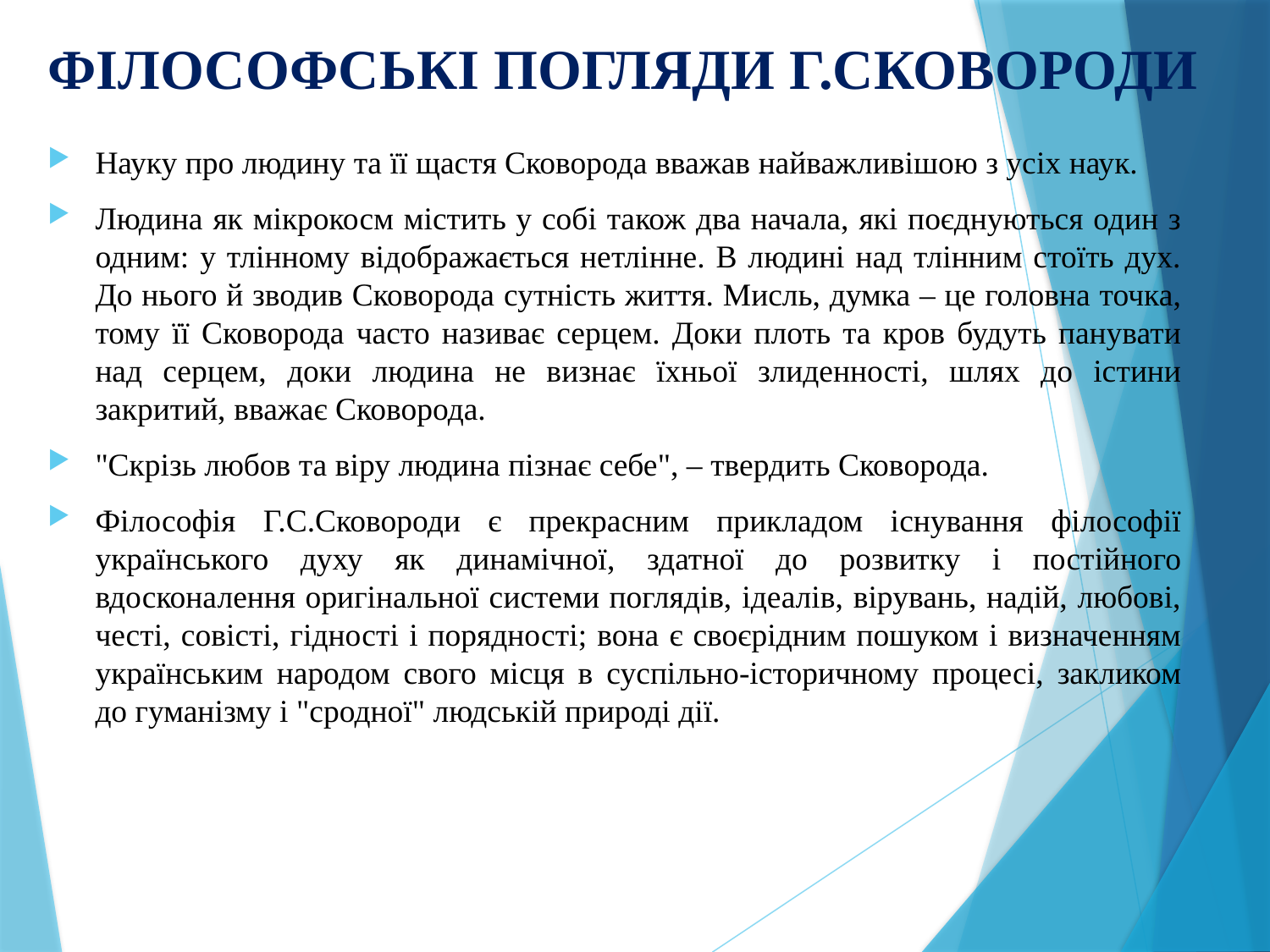

# ФІЛОСОФСЬКІ ПОГЛЯДИ Г.СКОВОРОДИ
Науку про людину та її щастя Сковорода вважав найважливішою з усіх наук.
Людина як мікрокосм містить у собі також два начала, які поєднуються один з одним: у тлінному відображається нетлінне. В людині над тлінним стоїть дух. До нього й зводив Сковорода сутність життя. Мисль, думка – це головна точка, тому її Сковорода часто називає серцем. Доки плоть та кров будуть панувати над серцем, доки людина не визнає їхньої злиденності, шлях до істини закритий, вважає Сковорода.
"Скрізь любов та віру людина пізнає себе", – твердить Сковорода.
Філософія Г.С.Сковороди є прекрасним прикладом існування філософії українського духу як динамічної, здатної до розвитку і постійного вдосконалення оригінальної системи поглядів, ідеалів, вірувань, надій, любові, честі, совісті, гідності і порядності; вона є своєрідним пошуком і визначенням українським народом свого місця в суспільно-історичному процесі, закликом до гуманізму і "сродної" людській природі дії.